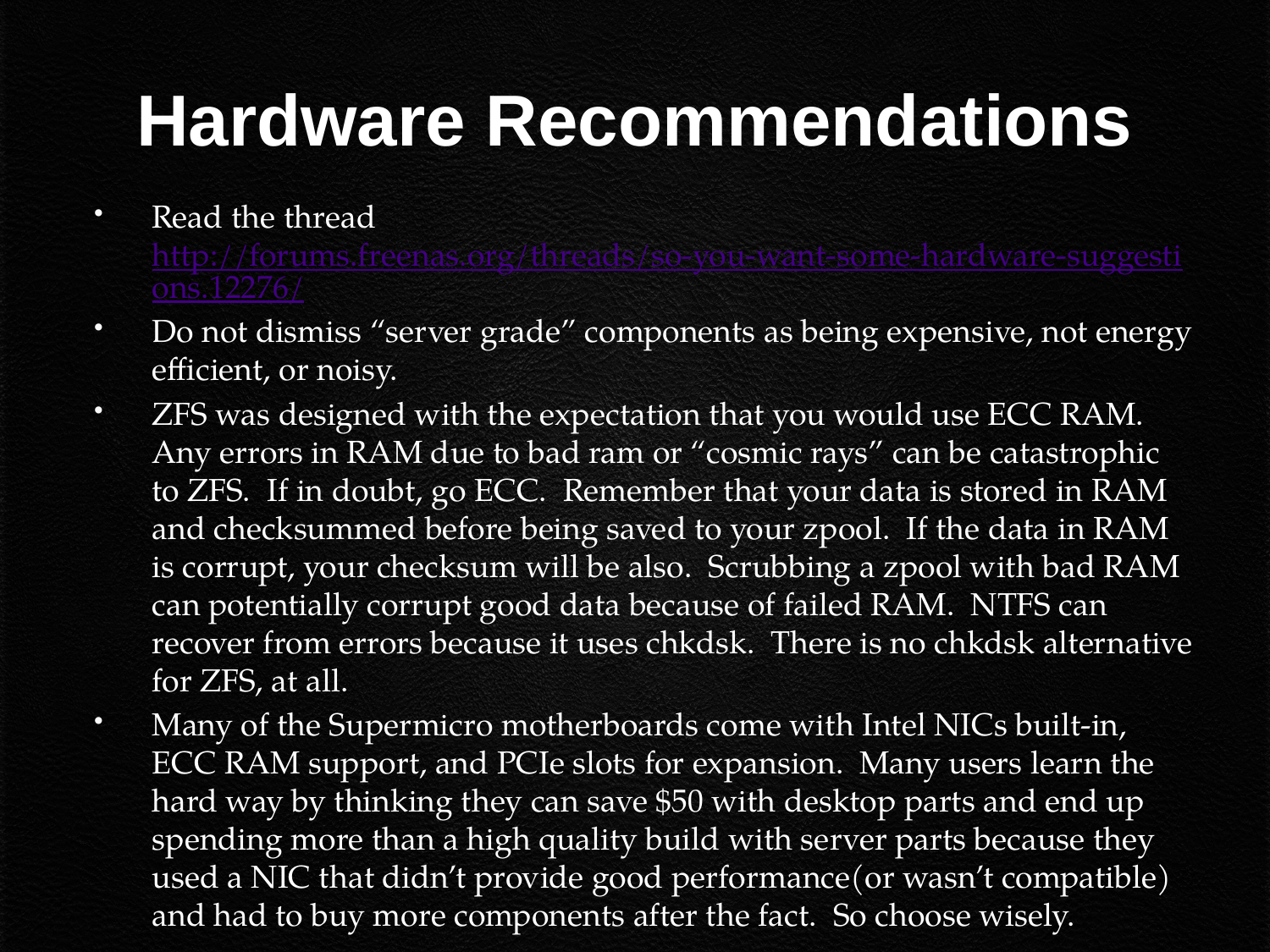

# Hardware Recommendations
Read the thread http://forums.freenas.org/threads/so-you-want-some-hardware-suggestions.12276/
Do not dismiss “server grade” components as being expensive, not energy efficient, or noisy.
ZFS was designed with the expectation that you would use ECC RAM.  Any errors in RAM due to bad ram or “cosmic rays” can be catastrophic to ZFS.  If in doubt, go ECC.  Remember that your data is stored in RAM and checksummed before being saved to your zpool.  If the data in RAM is corrupt, your checksum will be also.  Scrubbing a zpool with bad RAM can potentially corrupt good data because of failed RAM.  NTFS can recover from errors because it uses chkdsk.  There is no chkdsk alternative for ZFS, at all.
Many of the Supermicro motherboards come with Intel NICs built-in, ECC RAM support, and PCIe slots for expansion.  Many users learn the hard way by thinking they can save $50 with desktop parts and end up spending more than a high quality build with server parts because they used a NIC that didn’t provide good performance(or wasn’t compatible) and had to buy more components after the fact.  So choose wisely.